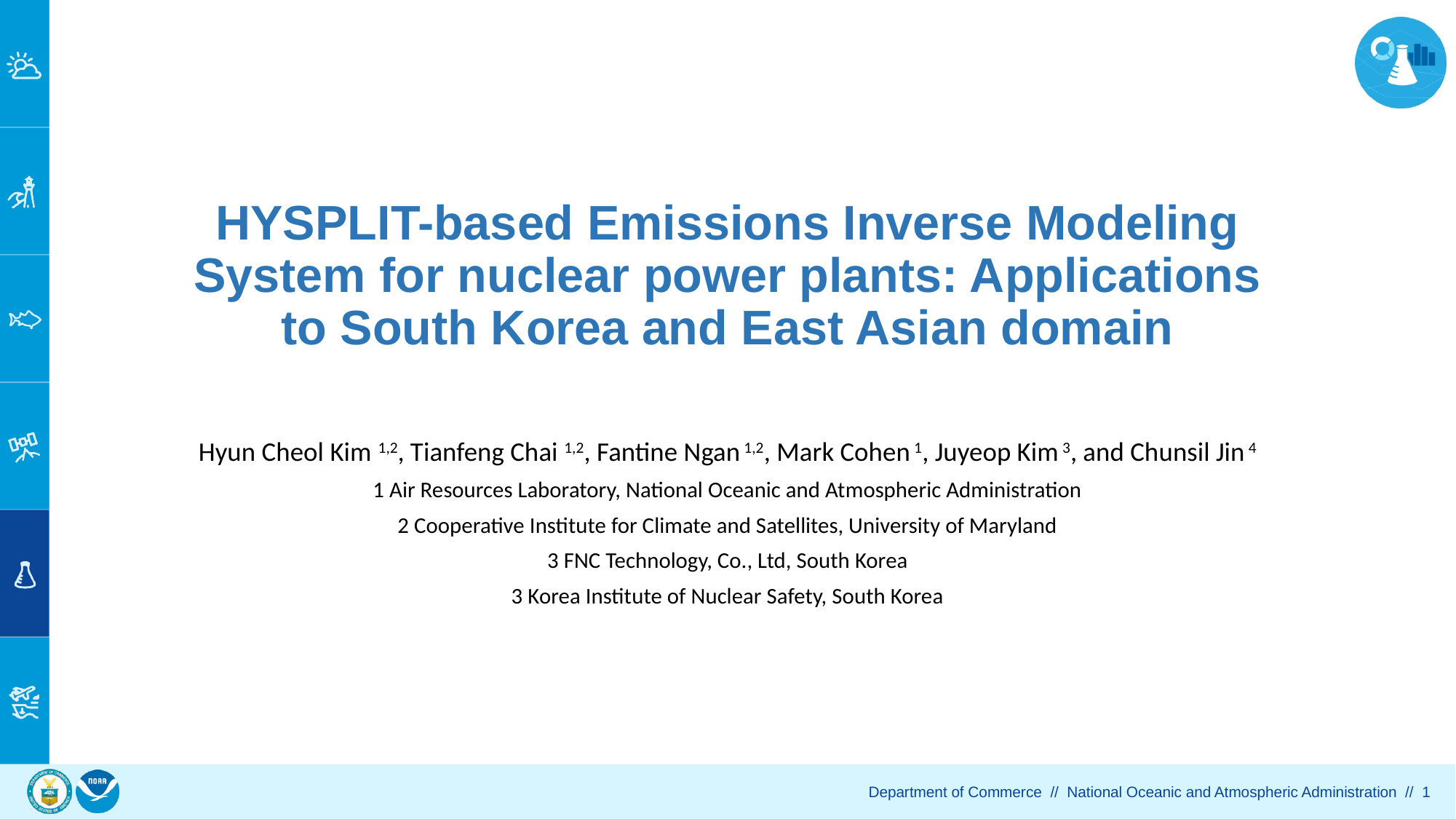

# HYSPLIT-based Emissions Inverse Modeling System for nuclear power plants: Applications to South Korea and East Asian domain
Hyun Cheol Kim 1,2, Tianfeng Chai 1,2, Fantine Ngan 1,2, Mark Cohen 1, Juyeop Kim 3, and Chunsil Jin 4
1 Air Resources Laboratory, National Oceanic and Atmospheric Administration
2 Cooperative Institute for Climate and Satellites, University of Maryland
3 FNC Technology, Co., Ltd, South Korea
3 Korea Institute of Nuclear Safety, South Korea